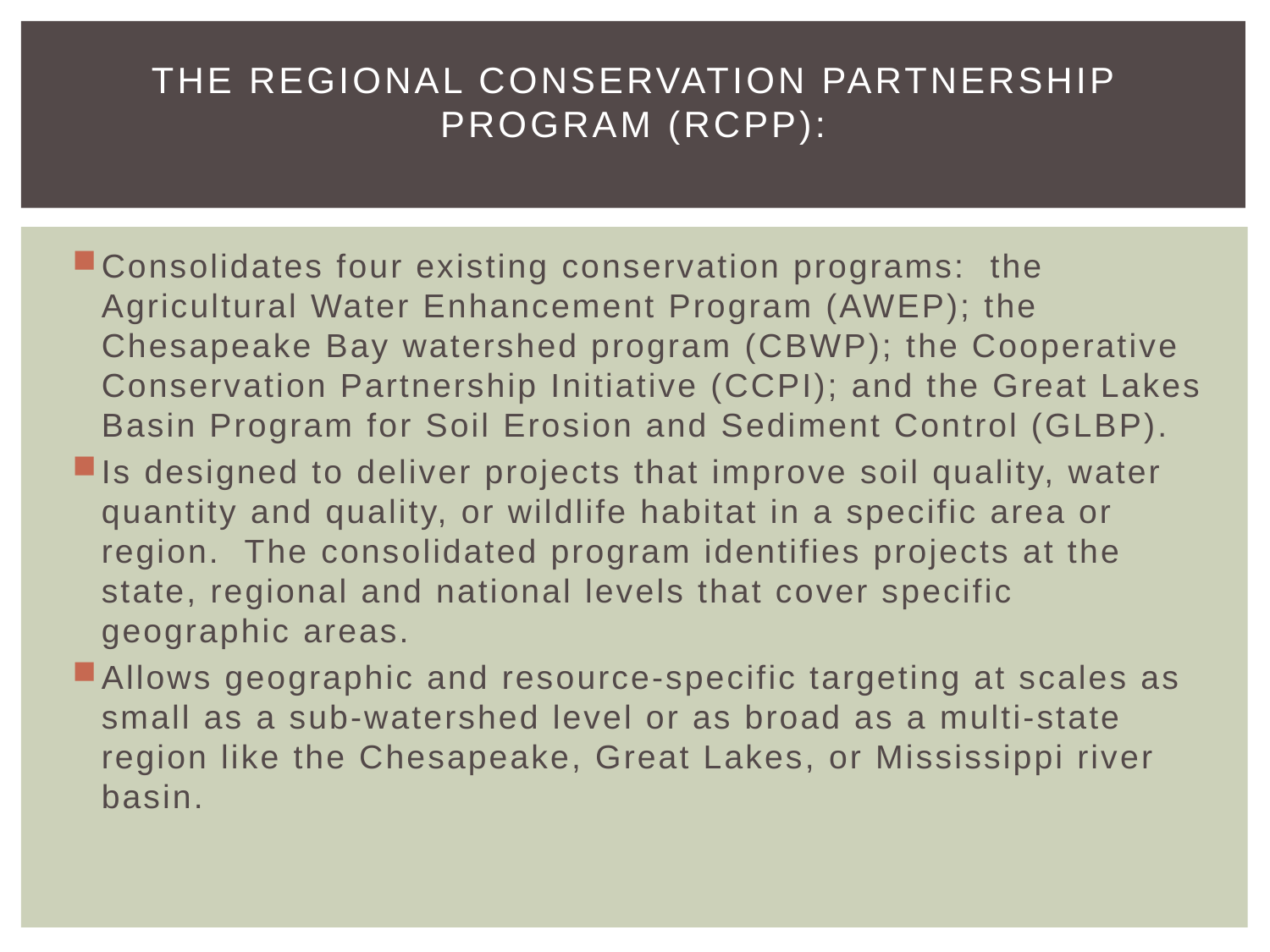

# The Regional Conservation Partnership Program (RCPP):
Consolidates four existing conservation programs:  the Agricultural Water Enhancement Program (AWEP); the Chesapeake Bay watershed program (CBWP); the Cooperative Conservation Partnership Initiative (CCPI); and the Great Lakes Basin Program for Soil Erosion and Sediment Control (GLBP).
Is designed to deliver projects that improve soil quality, water quantity and quality, or wildlife habitat in a specific area or region.  The consolidated program identifies projects at the state, regional and national levels that cover specific geographic areas.
Allows geographic and resource-specific targeting at scales as small as a sub-watershed level or as broad as a multi-state region like the Chesapeake, Great Lakes, or Mississippi river basin.